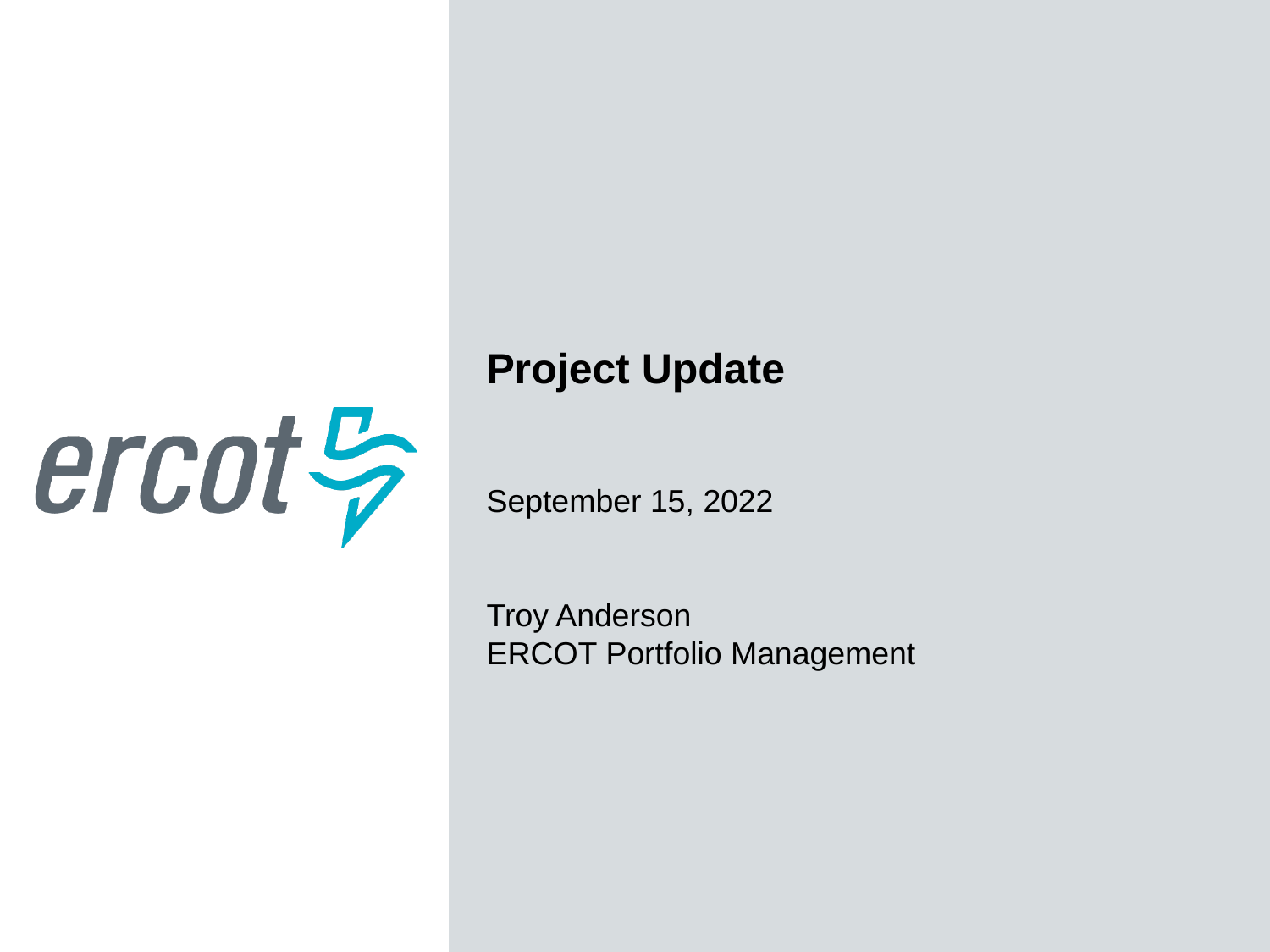

Project Update

September 15, 2022

Troy Anderson
ERCOT Portfolio Management